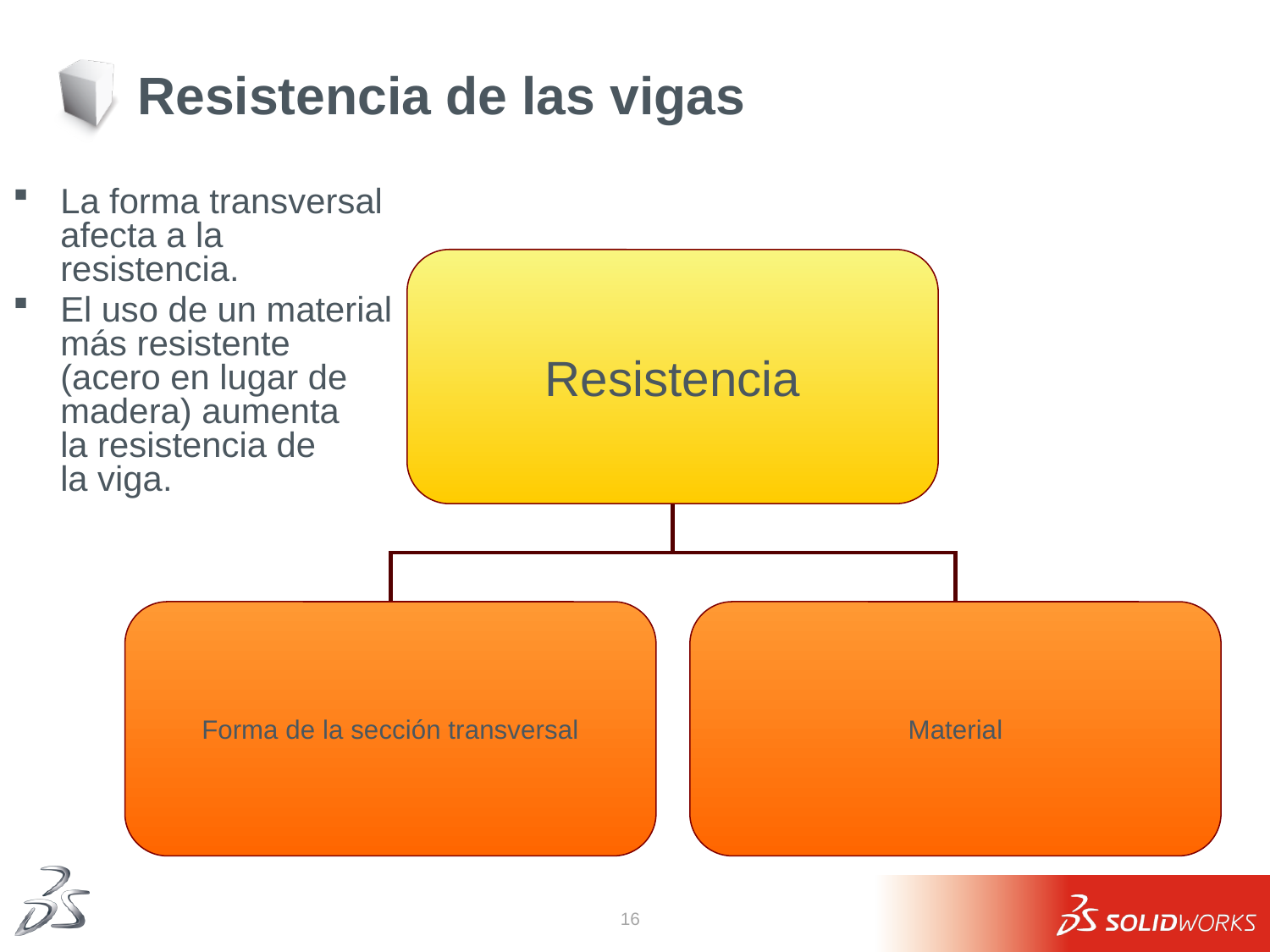

# Resistencia de las vigas
La forma transversal afecta a la resistencia.
El uso de un material más resistente (acero en lugar de madera) aumenta
la resistencia de
la viga.
Resistencia
Forma de la sección transversal
Material